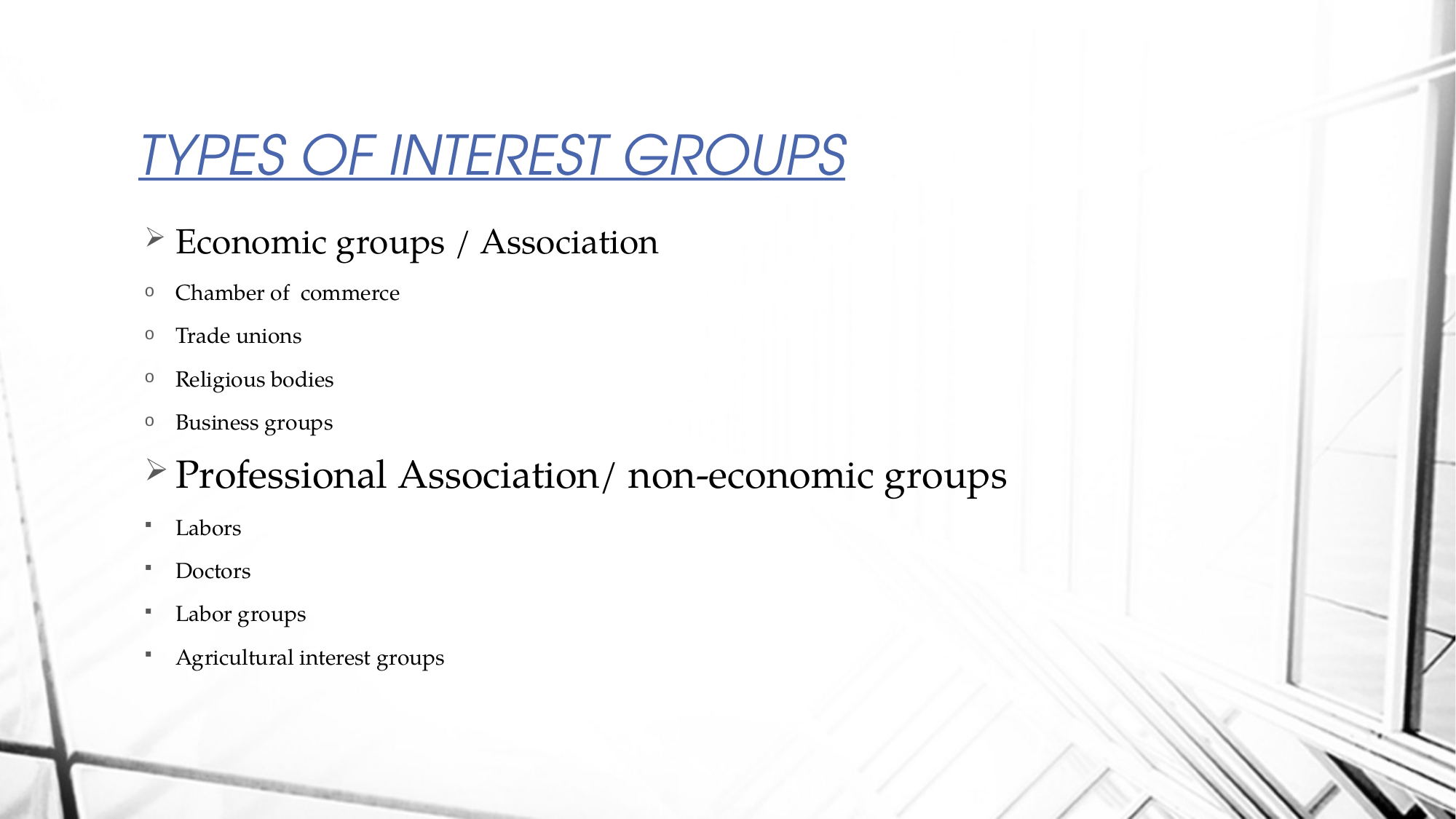

# TYPES OF INTEREST GROUPS
Economic groups / Association
Chamber of  commerce
Trade unions
Religious bodies
Business groups
Professional Association/ non-economic groups
Labors
Doctors
Labor groups
Agricultural interest groups